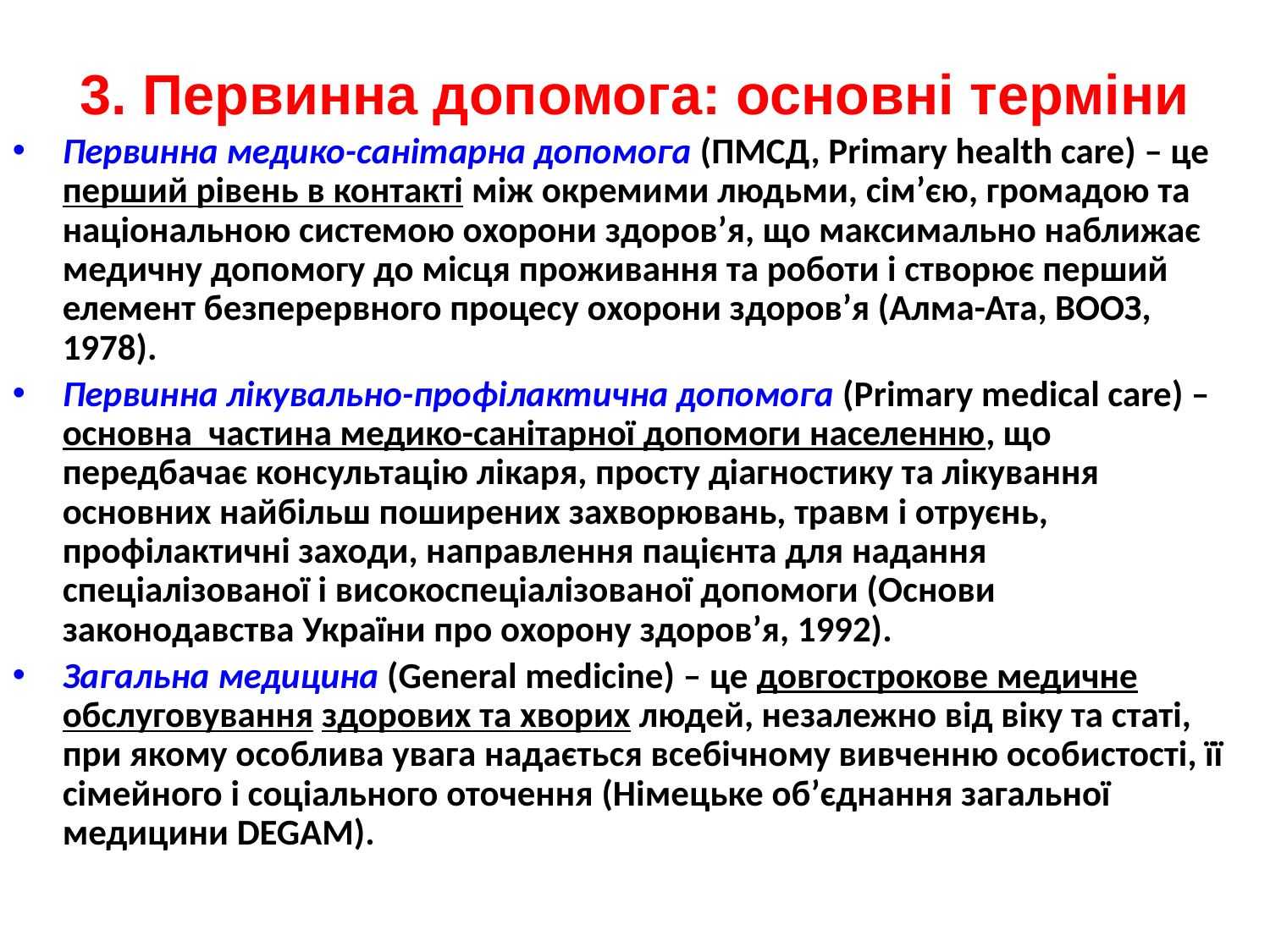

3. Первинна допомога: основні терміни
Первинна медико-санітарна допомога (ПМСД, Primary health care) – це перший рівень в контакті між окремими людьми, сім’єю, громадою та національною системою охорони здоров’я, що максимально наближає медичну допомогу до місця проживання та роботи і створює перший елемент безперервного процесу охорони здоров’я (Алма-Ата, ВООЗ, 1978).
Первинна лікувально-профілактична допомога (Primary medical care) – основна  частина медико-санітарної допомоги населенню, що передбачає консультацію лікаря, просту діагностику та лікування основних найбільш поширених захворювань, травм і отруєнь, профілактичні заходи, направлення пацієнта для надання спеціалізованої і високоспеціалізованої допомоги (Основи законодавства України про охорону здоров’я, 1992).
Загальна медицина (General medicine) – це довгострокове медичне обслуговування здорових та хворих людей, незалежно від віку та статі, при якому особлива увага надається всебічному вивченню особистості, її сімейного і соціального оточення (Німецьке об’єднання загальної медицини DEGAM).